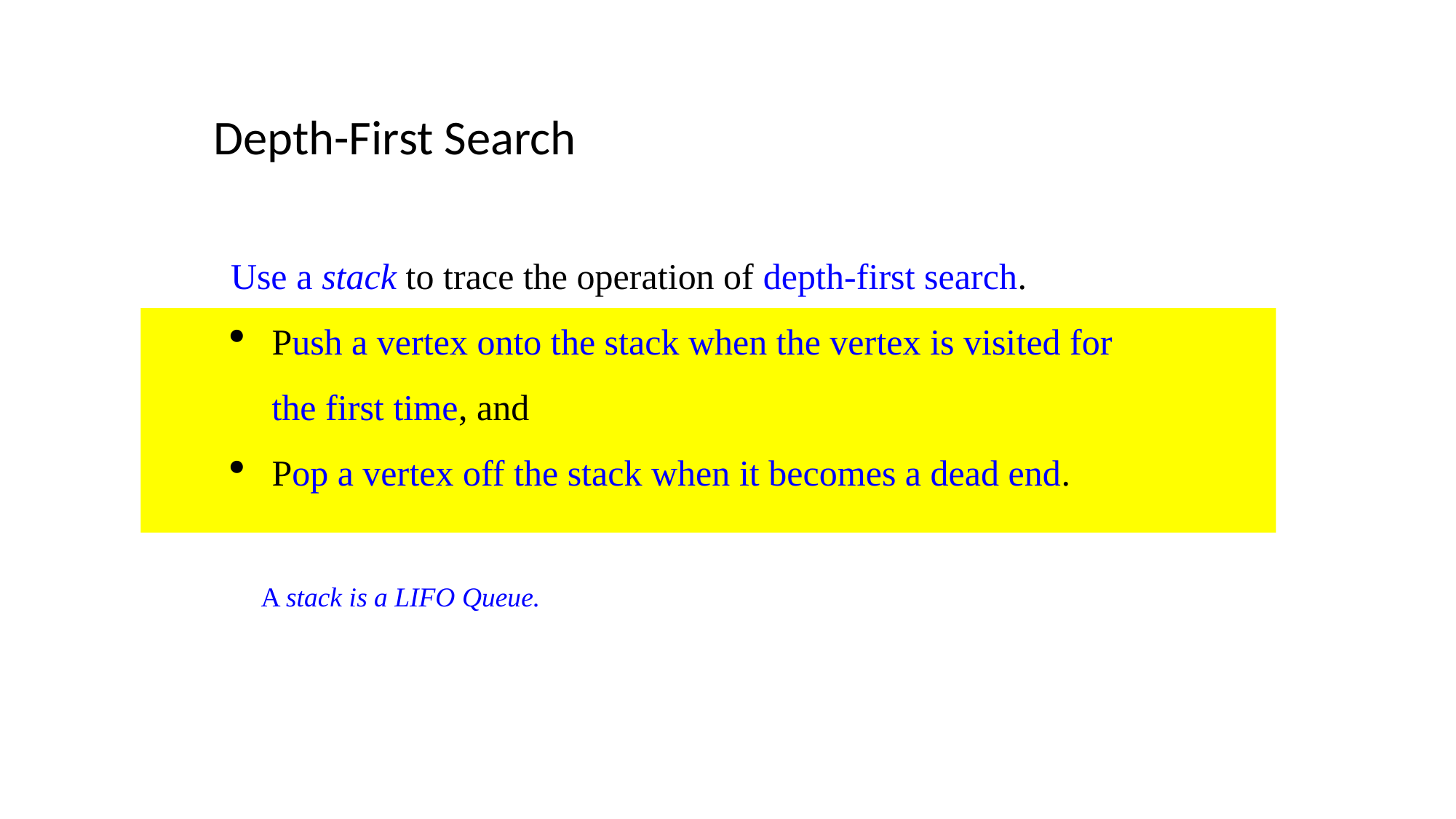

Depth-First Search
Use a stack to trace the operation of depth-first search.
Push a vertex onto the stack when the vertex is visited for the first time, and
Pop a vertex off the stack when it becomes a dead end.

A stack is a LIFO Queue.